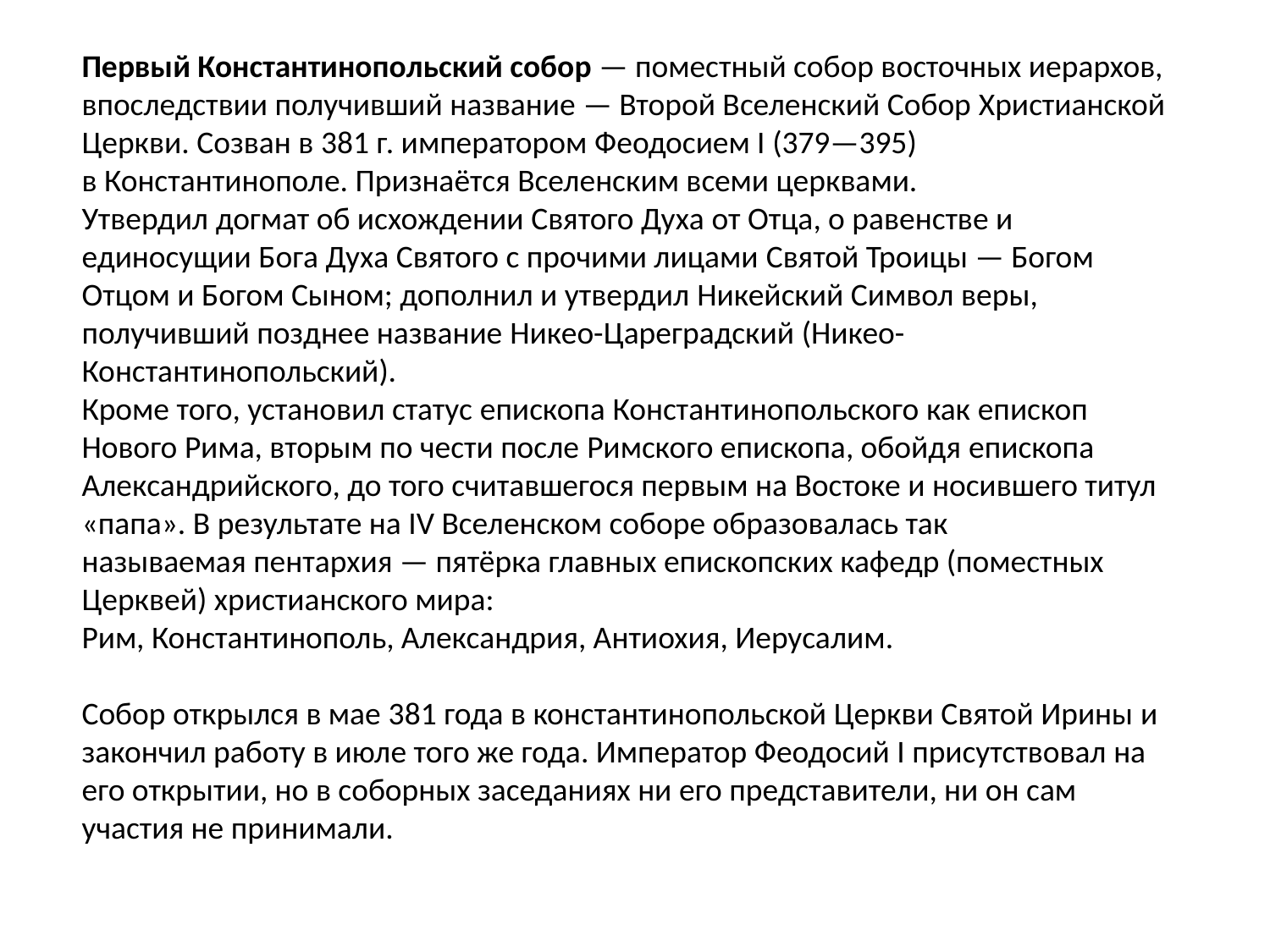

Первый Константинопольский собор — поместный собор восточных иерархов, впоследствии получивший название — Второй Вселенский Собор Христианской Церкви. Созван в 381 г. императором Феодосием I (379—395) в Константинополе. Признаётся Вселенским всеми церквами. Утвердил догмат об исхождении Святого Духа от Отца, о равенстве и единосущии Бога Духа Святого с прочими лицами Святой Троицы — Богом Отцом и Богом Сыном; дополнил и утвердил Никейский Символ веры, получивший позднее название Никео-Цареградский (Никео-Константинопольский).
Кроме того, установил статус епископа Константинопольского как епископ Нового Рима, вторым по чести после Римского епископа, обойдя епископа Александрийского, до того считавшегося первым на Востоке и носившего титул «папа». В результате на IV Вселенском соборе образовалась так называемая пентархия — пятёрка главных епископских кафедр (поместных Церквей) христианского мира:
Рим, Константинополь, Александрия, Антиохия, Иерусалим.

Собор открылся в мае 381 года в константинопольской Церкви Святой Ирины и закончил работу в июле того же года. Император Феодосий I присутствовал на его открытии, но в соборных заседаниях ни его представители, ни он сам участия не принимали.